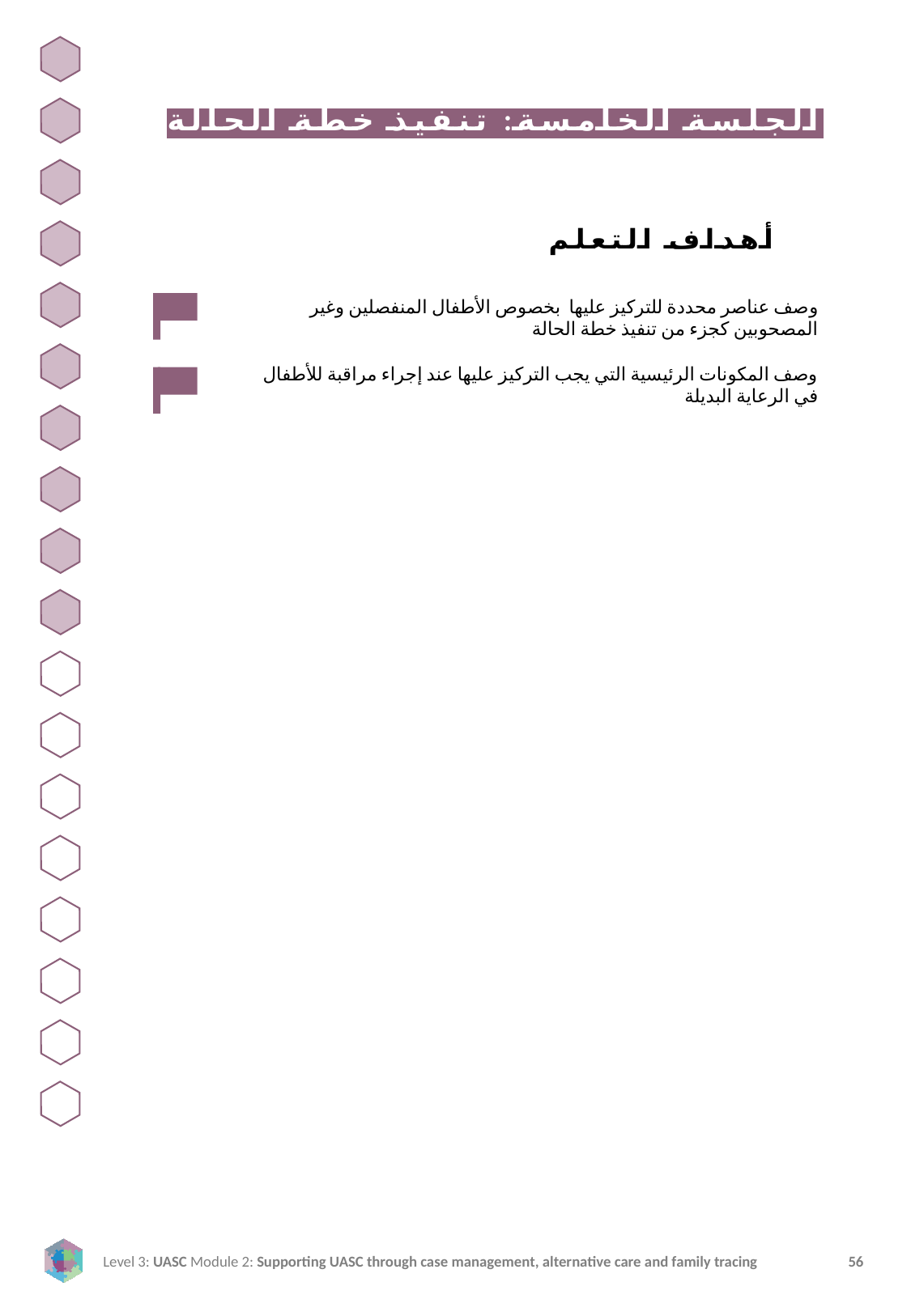

الجلسة الخامسة: تنفيذ خطة الحالة

أهداف التعلم

وصف عناصر محددة للتركيز عليها  بخصوص الأطفال المنفصلين وغير المصحوبين كجزء من تنفيذ خطة الحالة

وصف المكونات الرئيسية التي يجب التركيز عليها عند إجراء مراقبة للأطفال في الرعاية البديلة